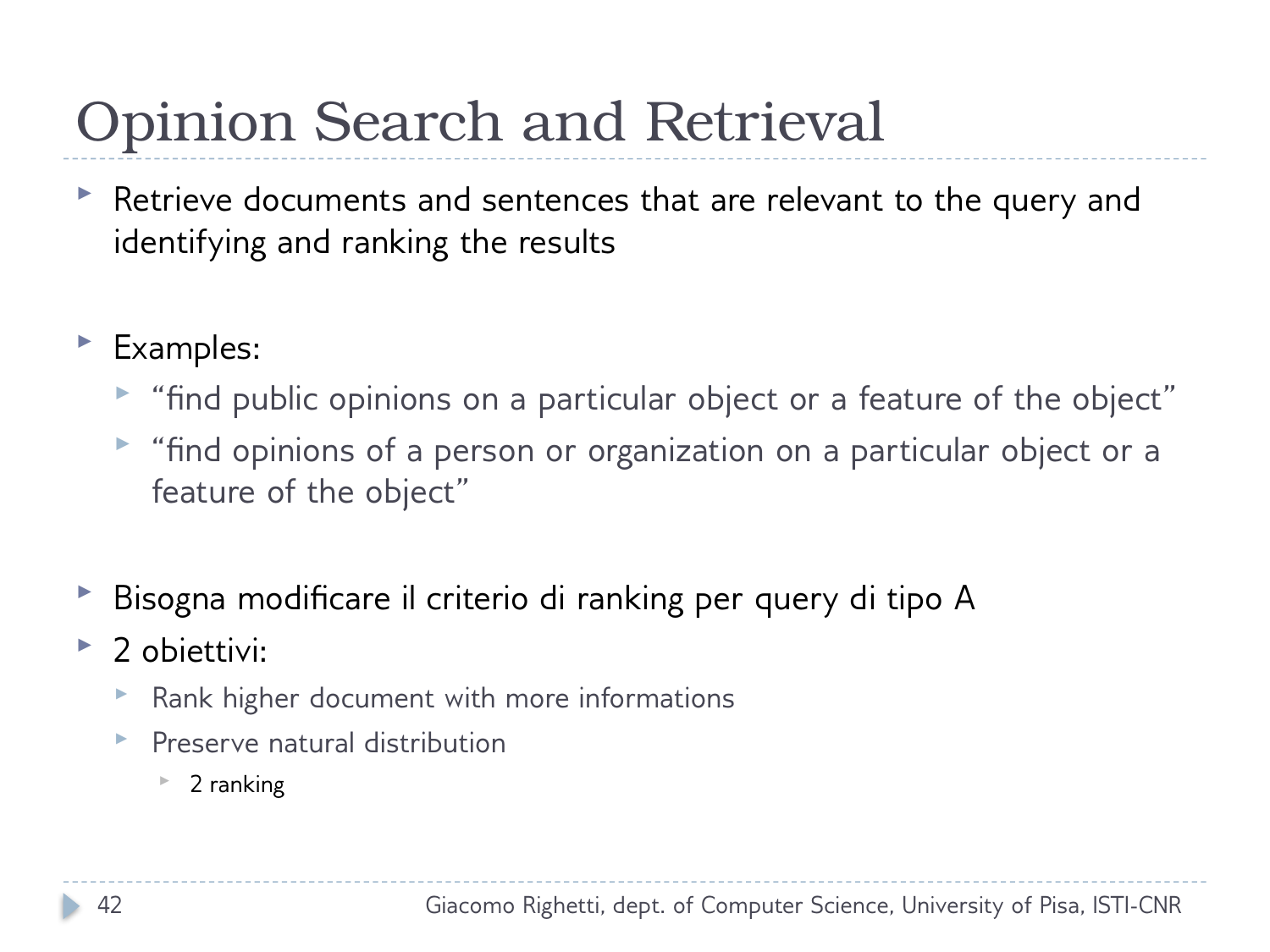

# Opinion Search and Retrieval
Retrieve documents and sentences that are relevant to the query and identifying and ranking the results

Examples:
“find public opinions on a particular object or a feature of the object”
“find opinions of a person or organization on a particular object or a feature of the object”

Bisogna modificare il criterio di ranking per query di tipo A
2 obiettivi:
Rank higher document with more informations
Preserve natural distribution
2 ranking
42
Giacomo Righetti, dept. of Computer Science, University of Pisa, ISTI-CNR